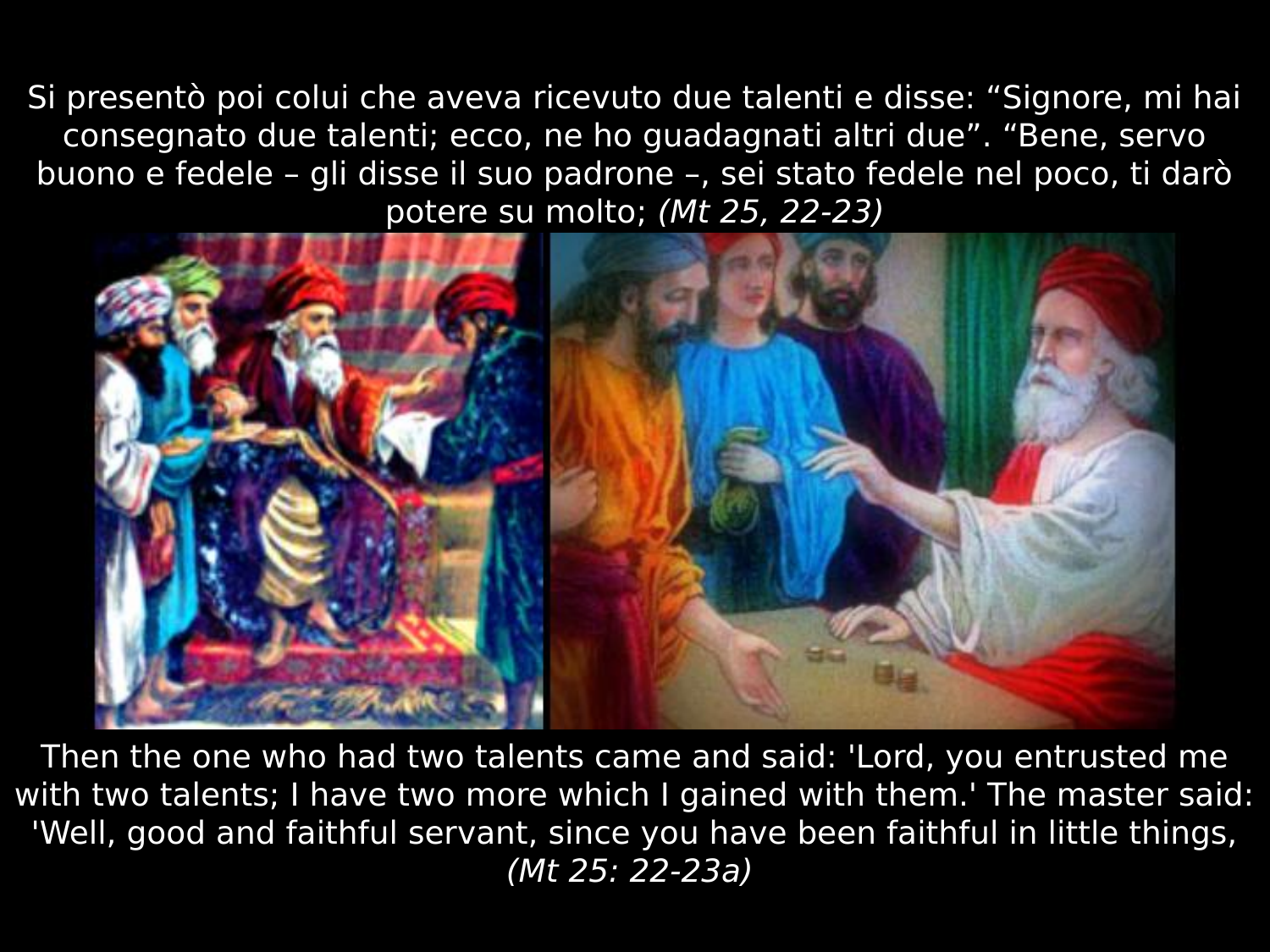

# Si presentò poi colui che aveva ricevuto due talenti e disse: “Signore, mi hai consegnato due talenti; ecco, ne ho guadagnati altri due”. “Bene, servo buono e fedele – gli disse il suo padrone –, sei stato fedele nel poco, ti darò potere su molto; (Mt 25, 22-23)
Then the one who had two talents came and said: 'Lord, you entrusted me with two talents; I have two more which I gained with them.' The master said: 'Well, good and faithful servant, since you have been faithful in little things, (Mt 25: 22-23a)